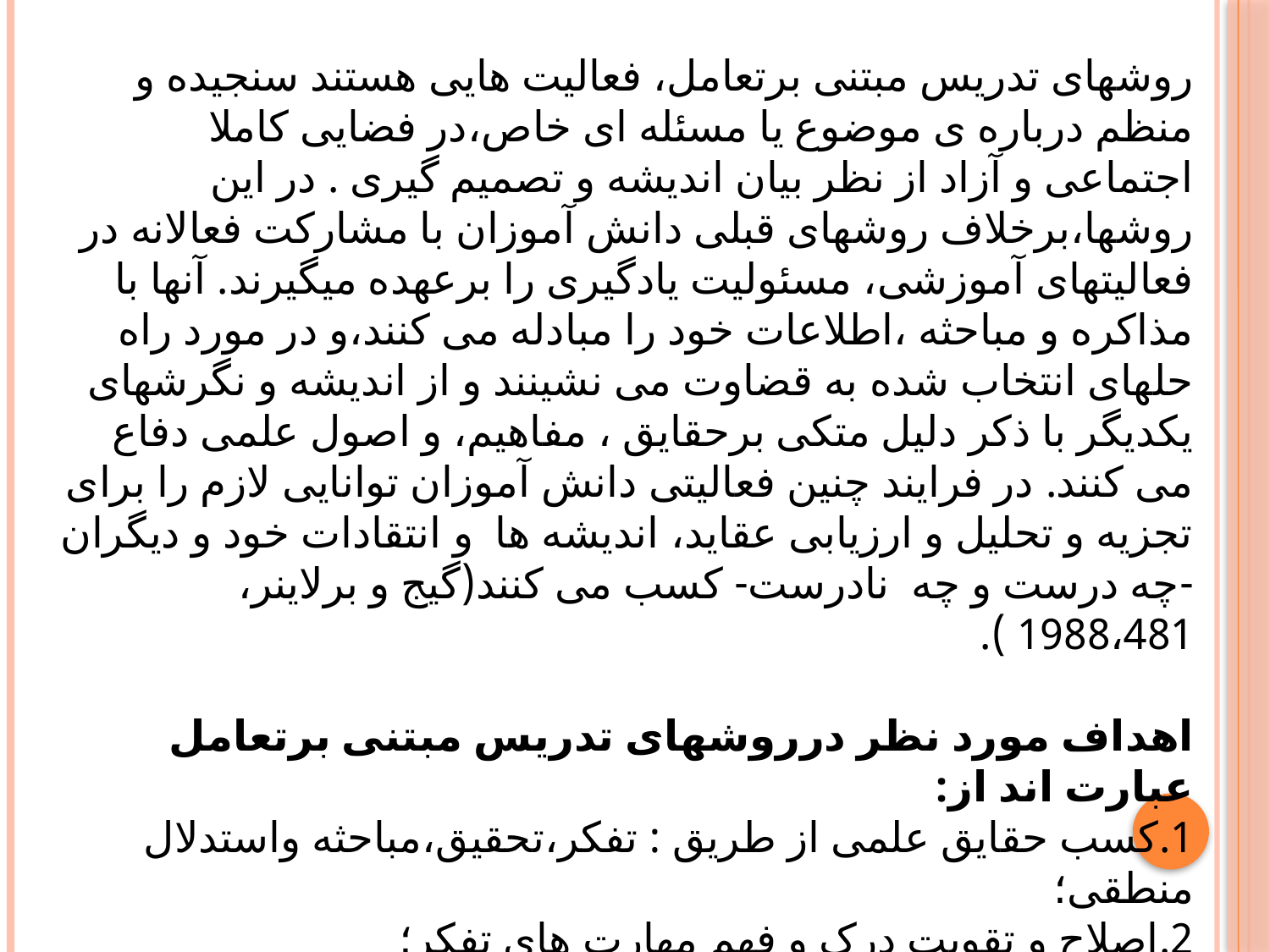

روشهای تدریس مبتنی برتعامل، فعالیت هایی هستند سنجیده و منظم درباره ی موضوع یا مسئله ای خاص،در فضایی کاملا اجتماعی و آزاد از نظر بیان اندیشه و تصمیم گیری . در این روشها،برخلاف روشهای قبلی دانش آموزان با مشارکت فعالانه در فعالیتهای آموزشی، مسئولیت یادگیری را برعهده میگیرند. آنها با مذاکره و مباحثه ،اطلاعات خود را مبادله می کنند،و در مورد راه حلهای انتخاب شده به قضاوت می نشینند و از اندیشه و نگرشهای یکدیگر با ذکر دلیل متکی برحقایق ، مفاهیم، و اصول علمی دفاع می کنند. در فرایند چنین فعالیتی دانش آموزان توانایی لازم را برای تجزیه و تحلیل و ارزیابی عقاید، اندیشه ها  و انتقادات خود و دیگران -چه درست و چه  نادرست- کسب می کنند(گیج و برلاینر، 1988،481 ).

اهداف مورد نظر درروشهای تدریس مبتنی برتعامل عبارت اند از:
1.کسب حقایق علمی از طریق : تفکر،تحقیق،مباحثه واستدلال منطقی؛
2.اصلاح و تقویت درک و فهم مهارت های تفکر؛
3.آموزش مهارت های همکاری و احترام به اندیشه های دیگران؛
4.پرورش تفکر انتقادی و تحمل اندیشه های مخالف.